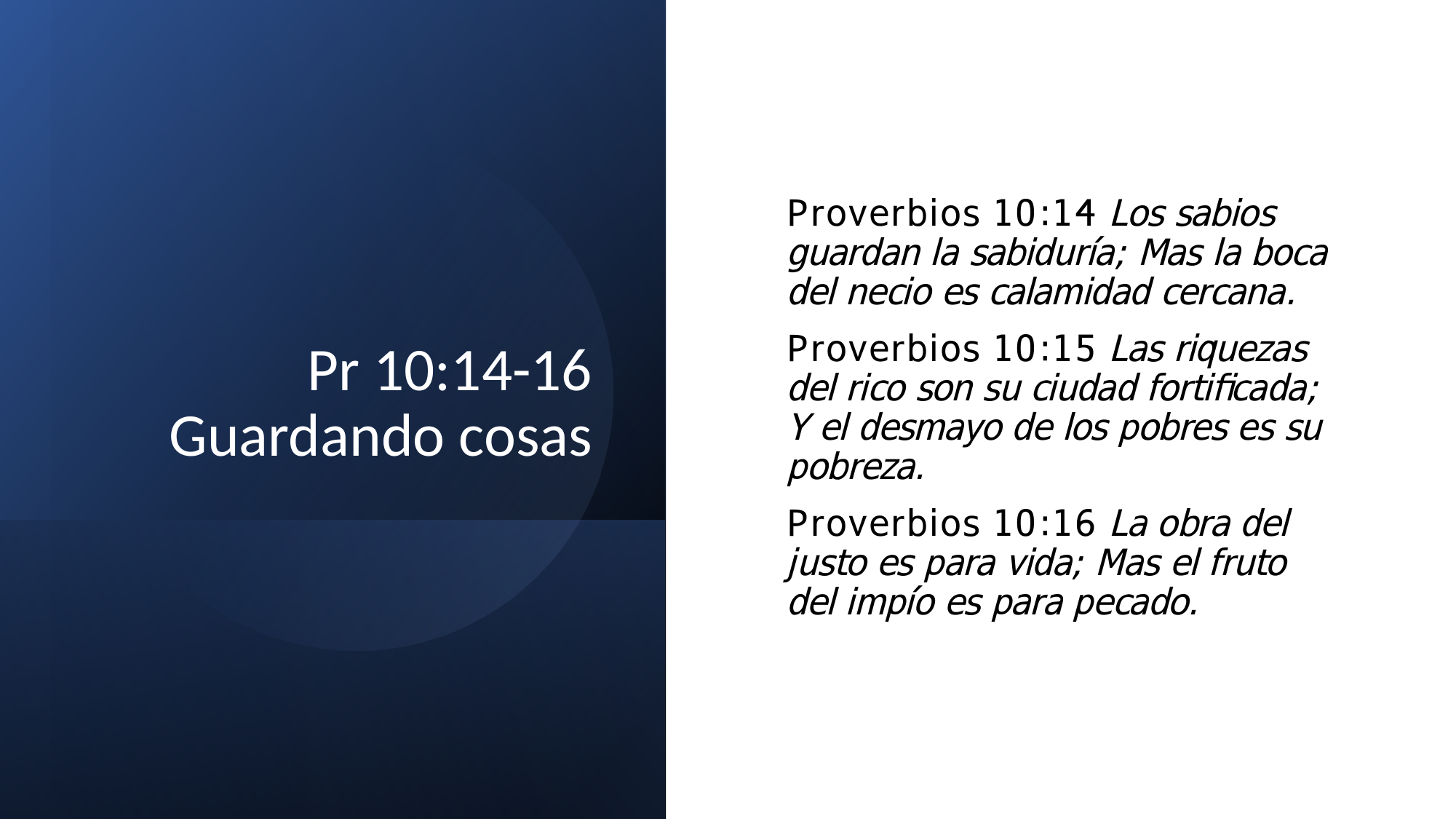

# Pr 10:14-16 Guardando cosas

Proverbios 10:14 Los sabios guardan la sabiduría; Mas la boca del necio es calamidad cercana.
Proverbios 10:15 Las riquezas del rico son su ciudad fortificada; Y el desmayo de los pobres es su pobreza.
Proverbios 10:16 La obra del justo es para vida; Mas el fruto del impío es para pecado.